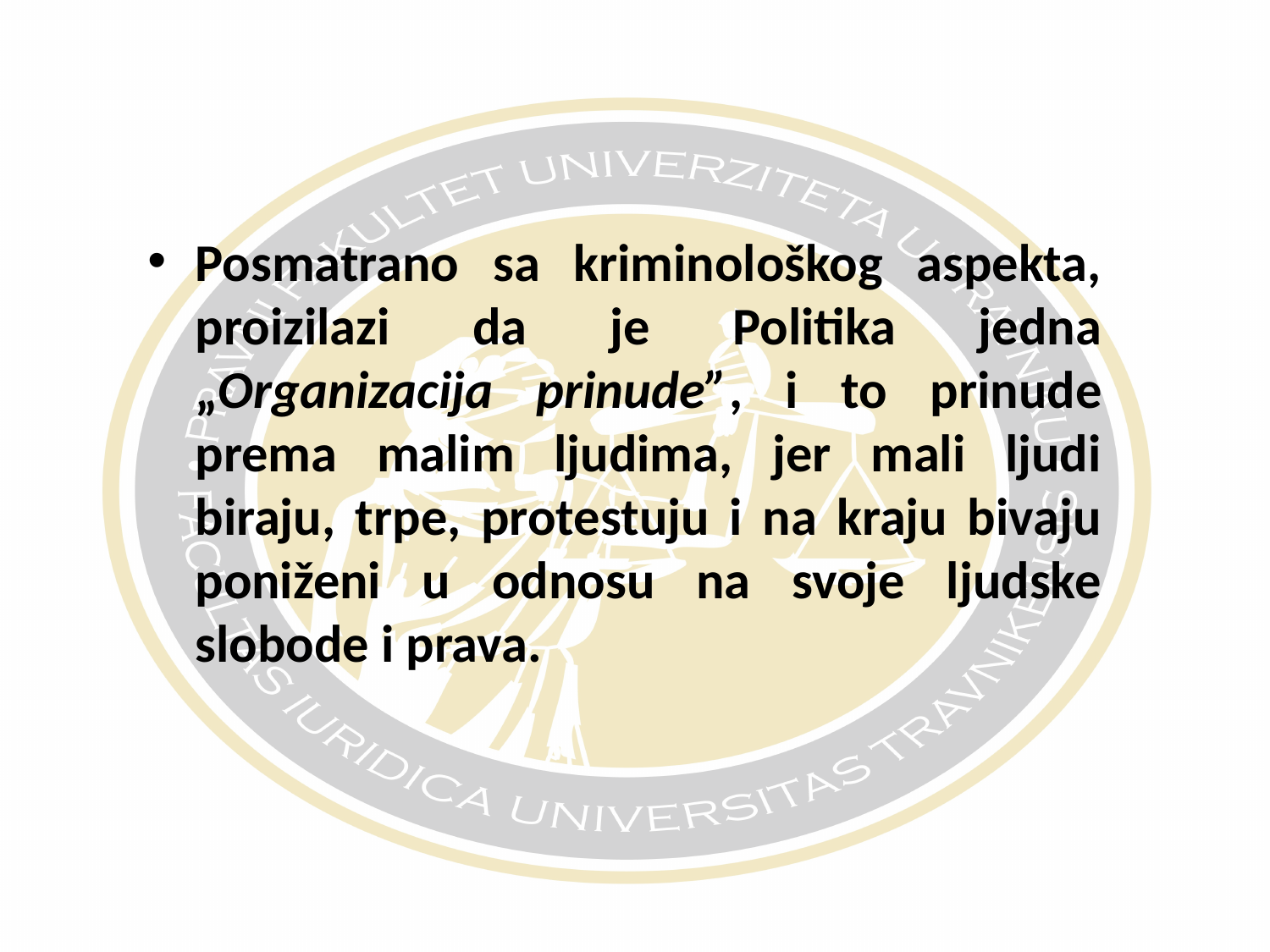

#
Posmatrano sa kriminološkog aspekta, proizilazi da je Politika jedna „Organizacija prinude”, i to prinude prema malim ljudima, jer mali ljudi biraju, trpe, protestuju i na kraju bivaju poniženi u odnosu na svoje ljudske slobode i prava.